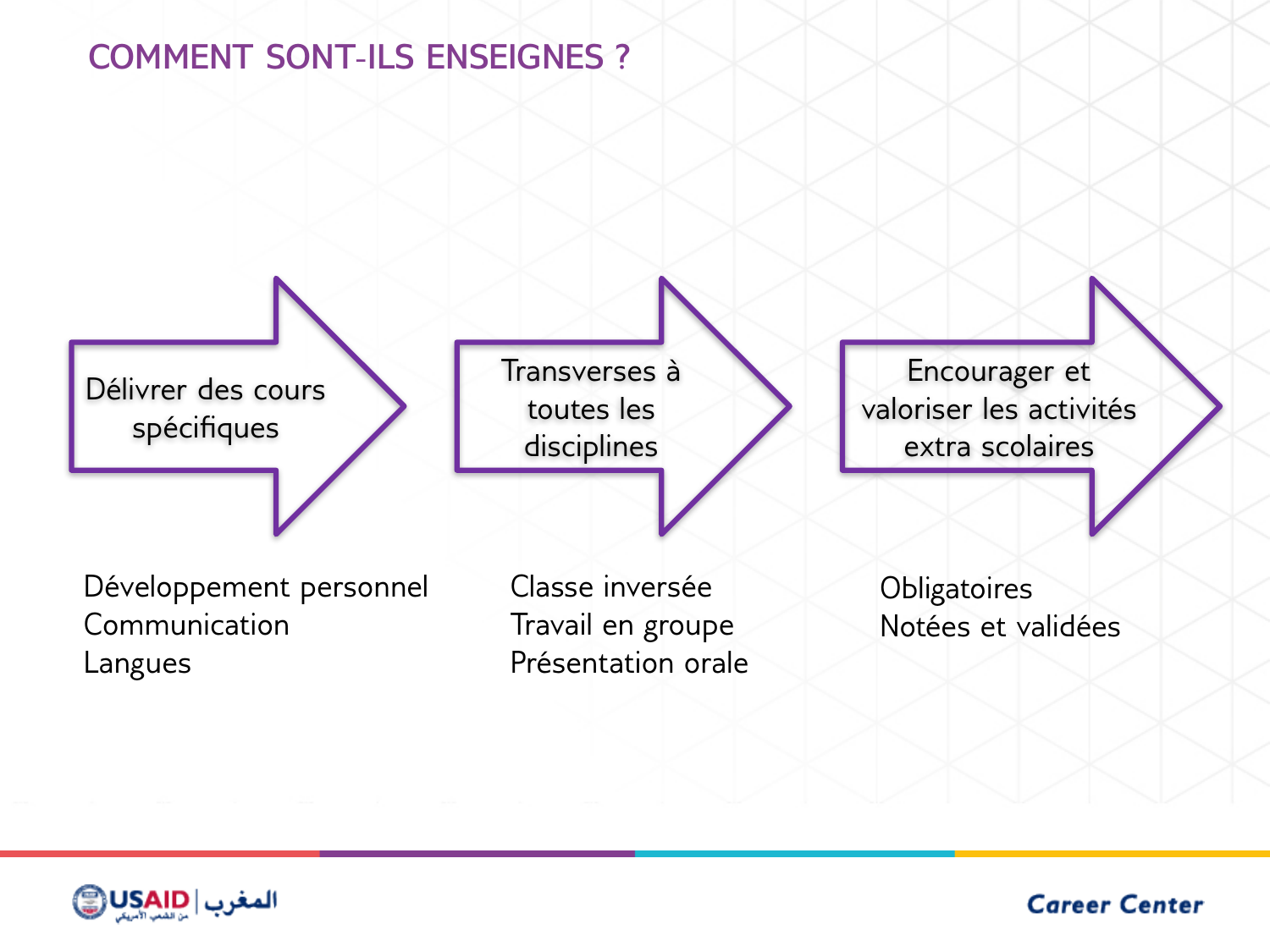

COMMENT SONT-ILS ENSEIGNES ?
Délivrer des cours spécifiques
Transverses à toutes les disciplines
Encourager et valoriser les activités extra scolaires
Développement personnel
Communication
Langues

Classe inversée
Travail en groupe
Présentation orale

Obligatoires
Notées et validées